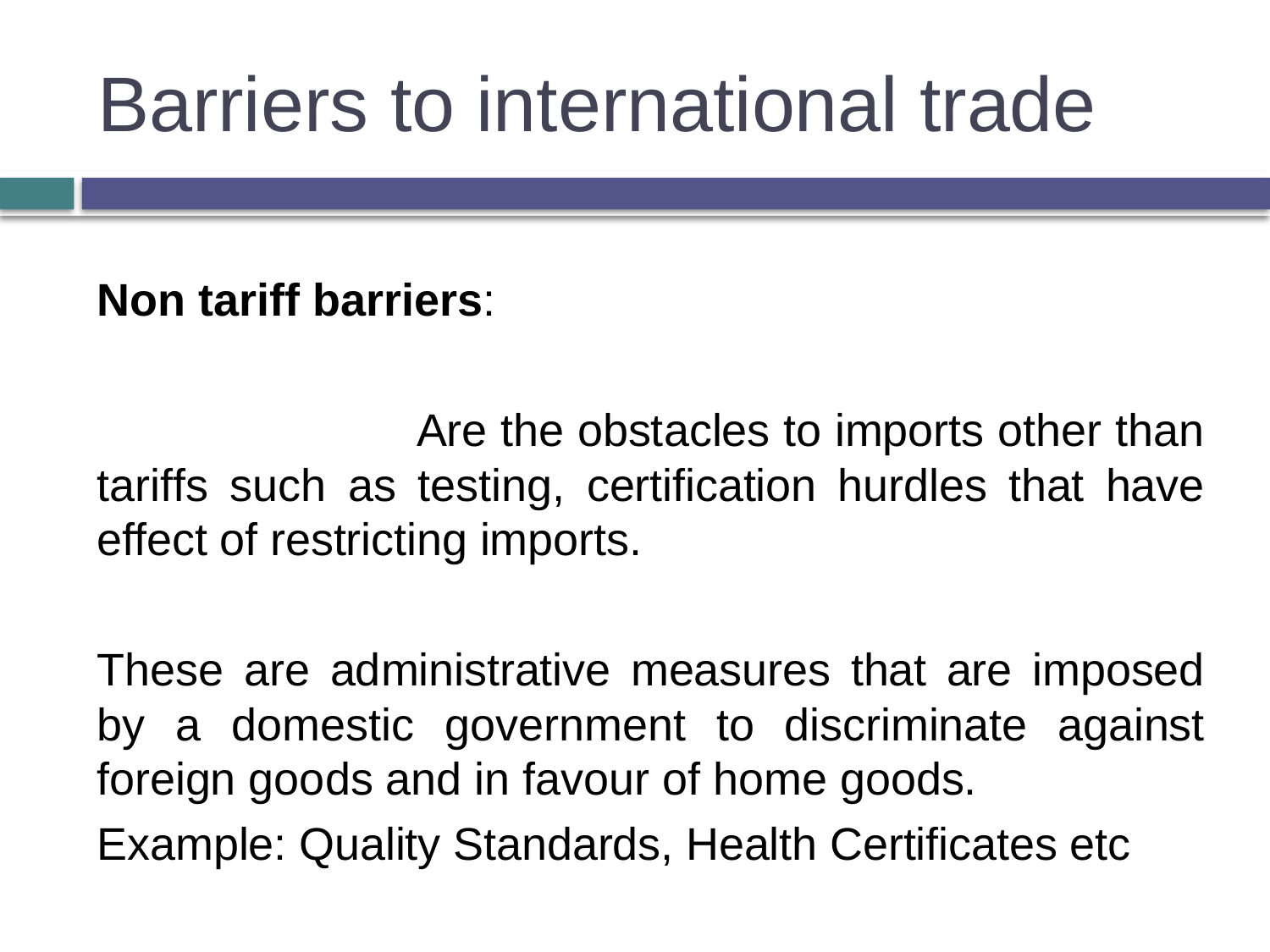

# Barriers to international trade
Non tariff barriers:

                        Are the obstacles to imports other than tariffs such as testing, certification hurdles that have effect of restricting imports.

These are administrative measures that are imposed by a domestic government to discriminate against foreign goods and in favour of home goods.
Example: Quality Standards, Health Certificates etc